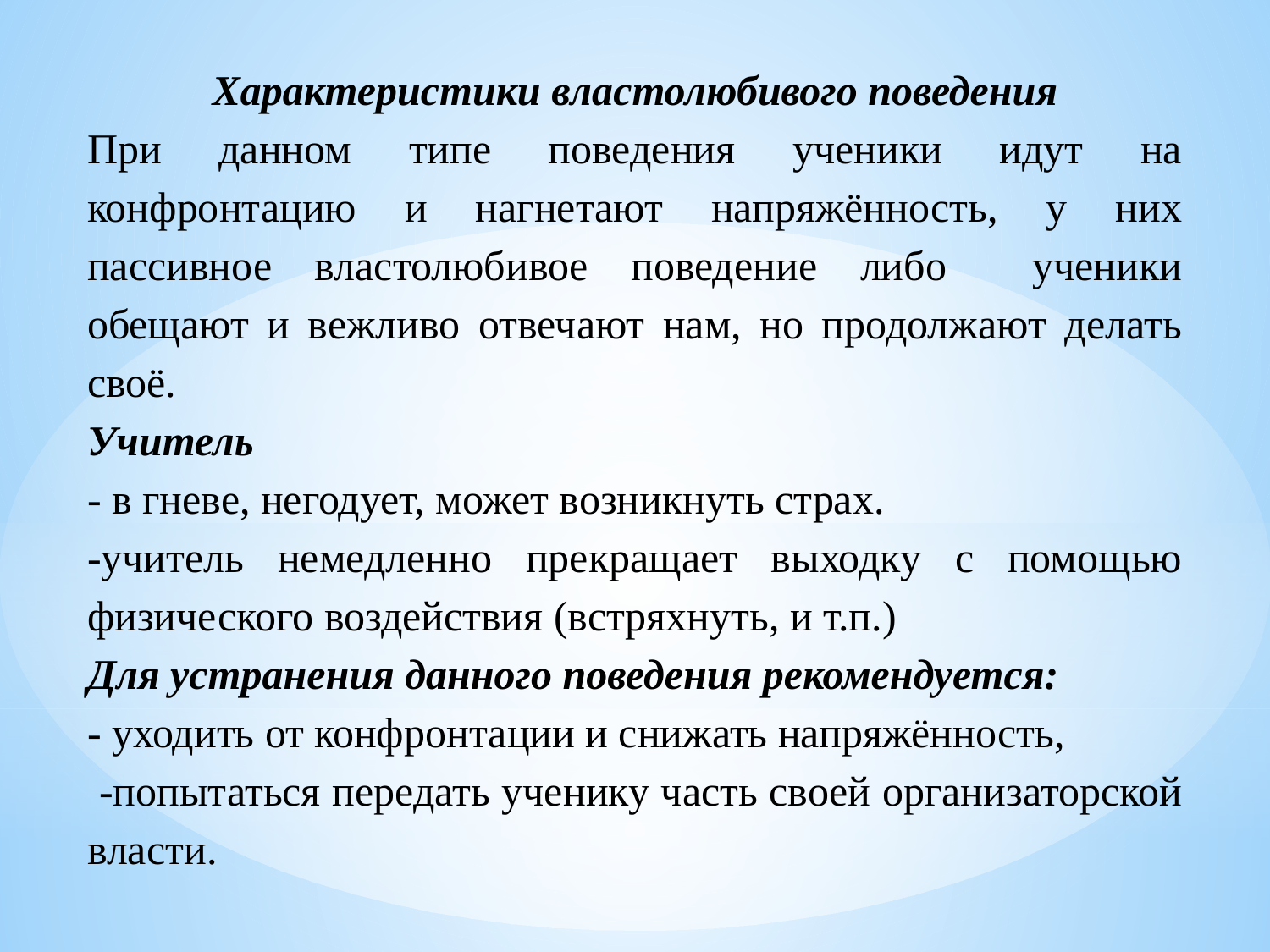

Характеристики властолюбивого поведения
При данном типе поведения ученики идут на конфронтацию и нагнетают напряжённость, у них пассивное властолюбивое поведение либо  ученики обещают и вежливо отвечают нам, но продолжают делать своё.
Учитель
- в гневе, негодует, может возникнуть страх.
-учитель немедленно прекращает выходку с помощью физического воздействия (встряхнуть, и т.п.)
Для устранения данного поведения рекомендуется:
- уходить от конфронтации и снижать напряжённость,
 -попытаться передать ученику часть своей организаторской власти.